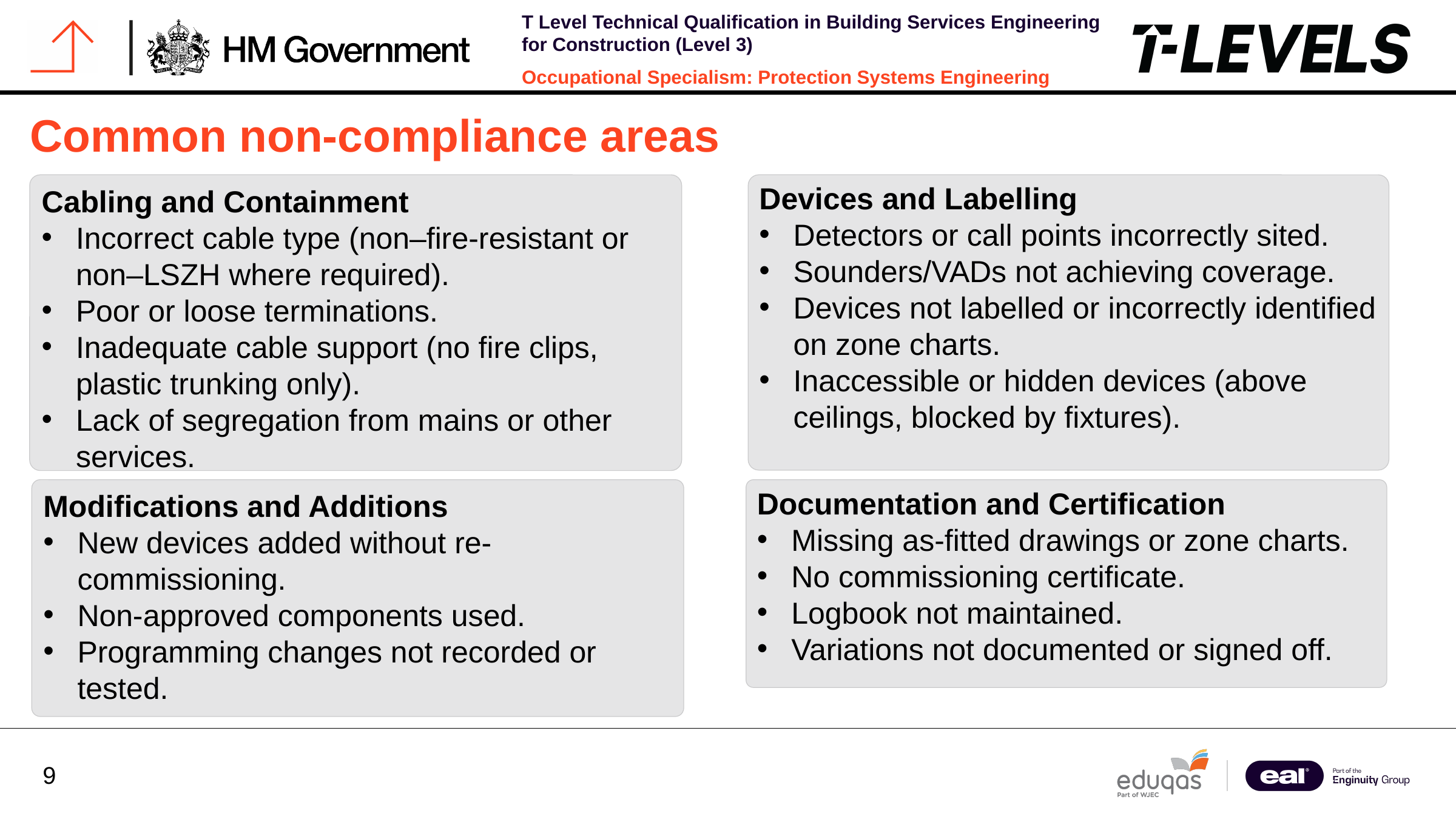

Common non-compliance areas
Cabling and Containment
Incorrect cable type (non–fire-resistant or non–LSZH where required).
Poor or loose terminations.
Inadequate cable support (no fire clips, plastic trunking only).
Lack of segregation from mains or other services.

Devices and Labelling
Detectors or call points incorrectly sited.
Sounders/VADs not achieving coverage.
Devices not labelled or incorrectly identified on zone charts.
Inaccessible or hidden devices (above ceilings, blocked by fixtures).
Modifications and Additions
New devices added without re-commissioning.
Non-approved components used.
Programming changes not recorded or tested.

Documentation and Certification
Missing as-fitted drawings or zone charts.
No commissioning certificate.
Logbook not maintained.
Variations not documented or signed off.